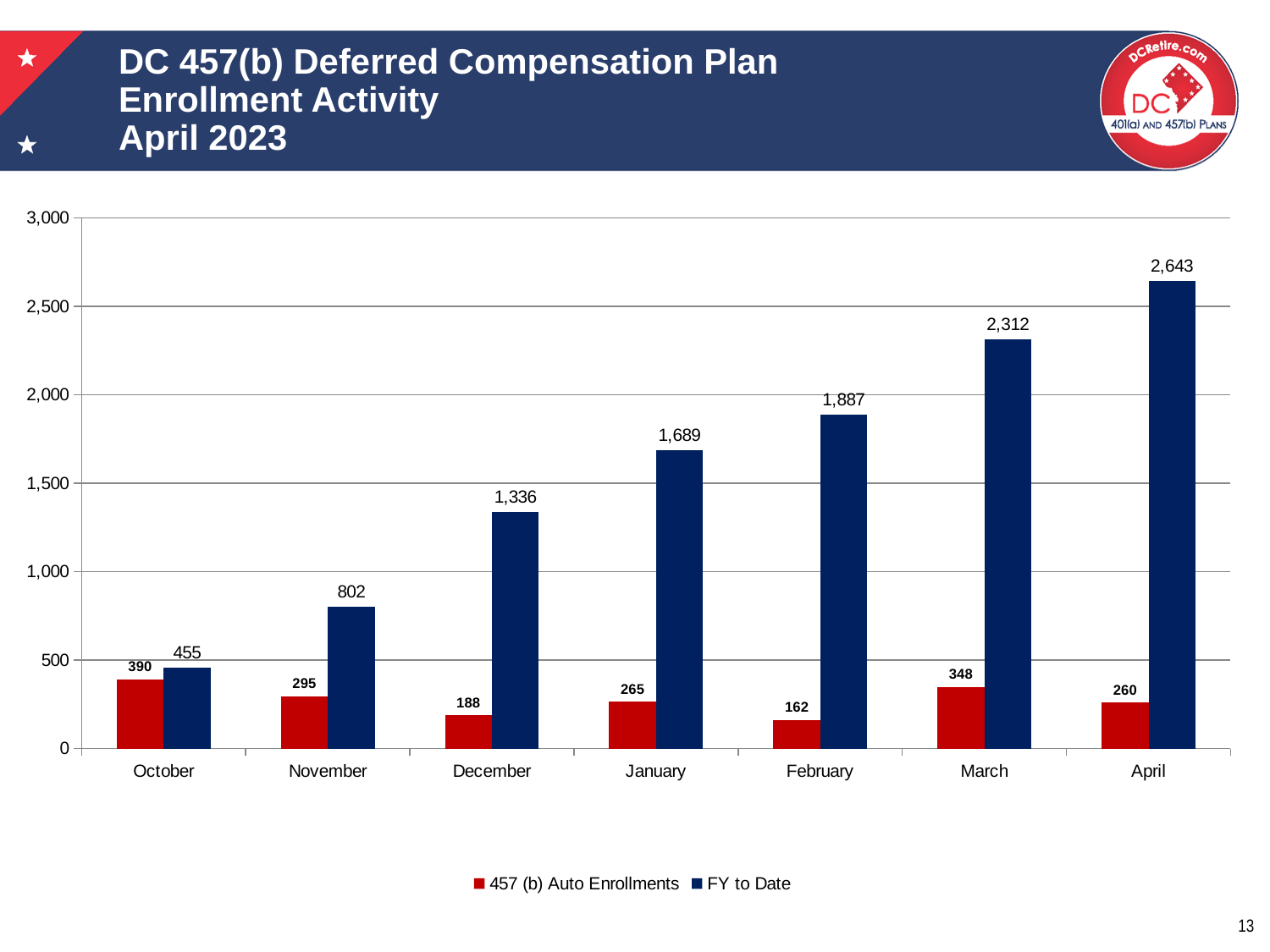

# DC 457(b) Deferred Compensation Plan Enrollment Activity April 2023

### Chart

| Category | 457 (b) Auto Enrollments | FY to Date  |
|---|---|---|
| October | 390.0 | 455.0 |
| November | 295.0 | 802.0 |
| December | 188.0 | 1336.0 |
| January | 265.0 | 1689.0 |
| February | 162.0 | 1887.0 |
| March | 348.0 | 2312.0 |
| April | 260.0 | 2643.0 |